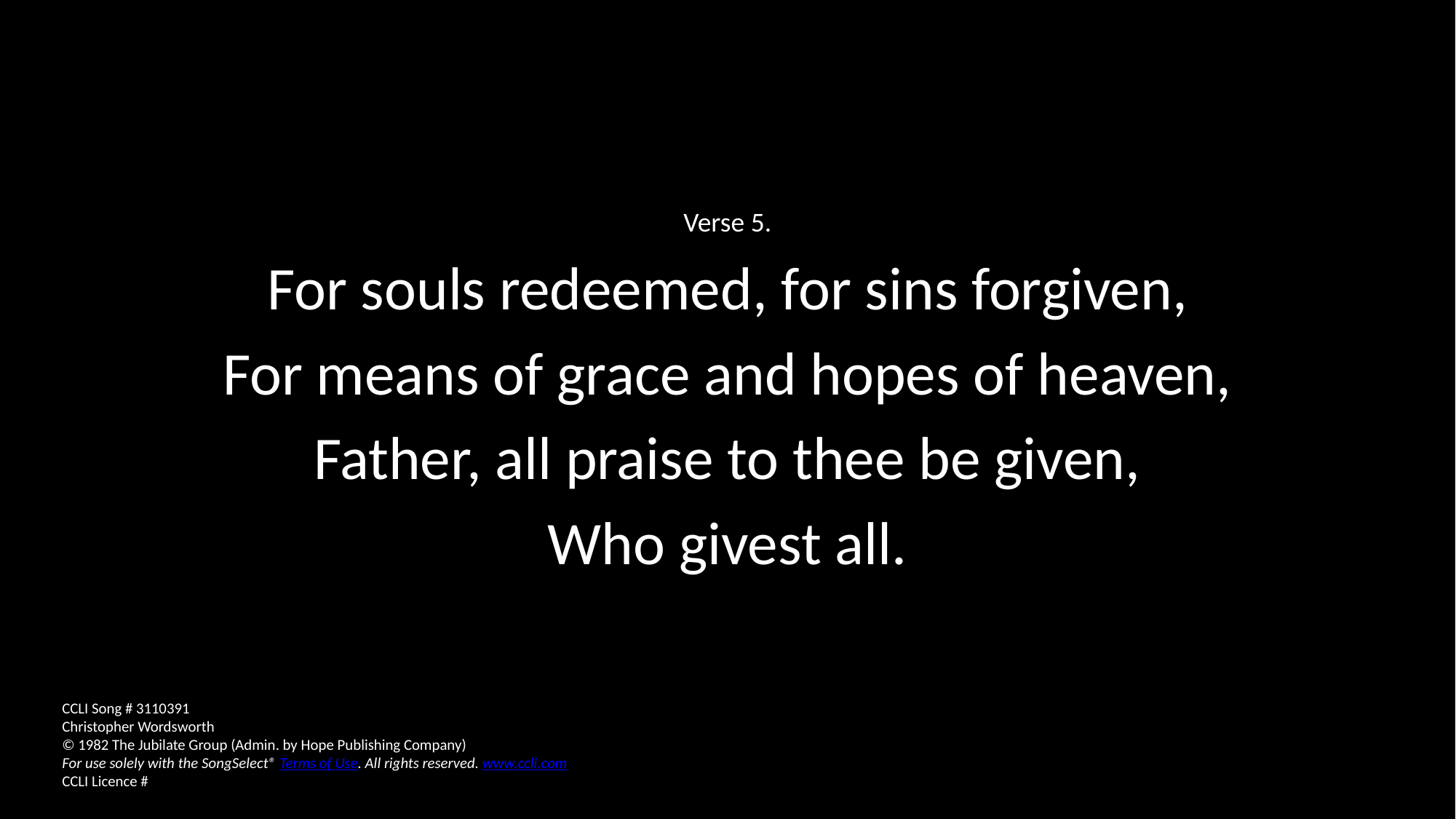

Verse 5.
For souls redeemed, for sins forgiven,
For means of grace and hopes of heaven,
Father, all praise to thee be given,
Who givest all.
CCLI Song # 3110391
Christopher Wordsworth
© 1982 The Jubilate Group (Admin. by Hope Publishing Company)
For use solely with the SongSelect® Terms of Use. All rights reserved. www.ccli.com
CCLI Licence #